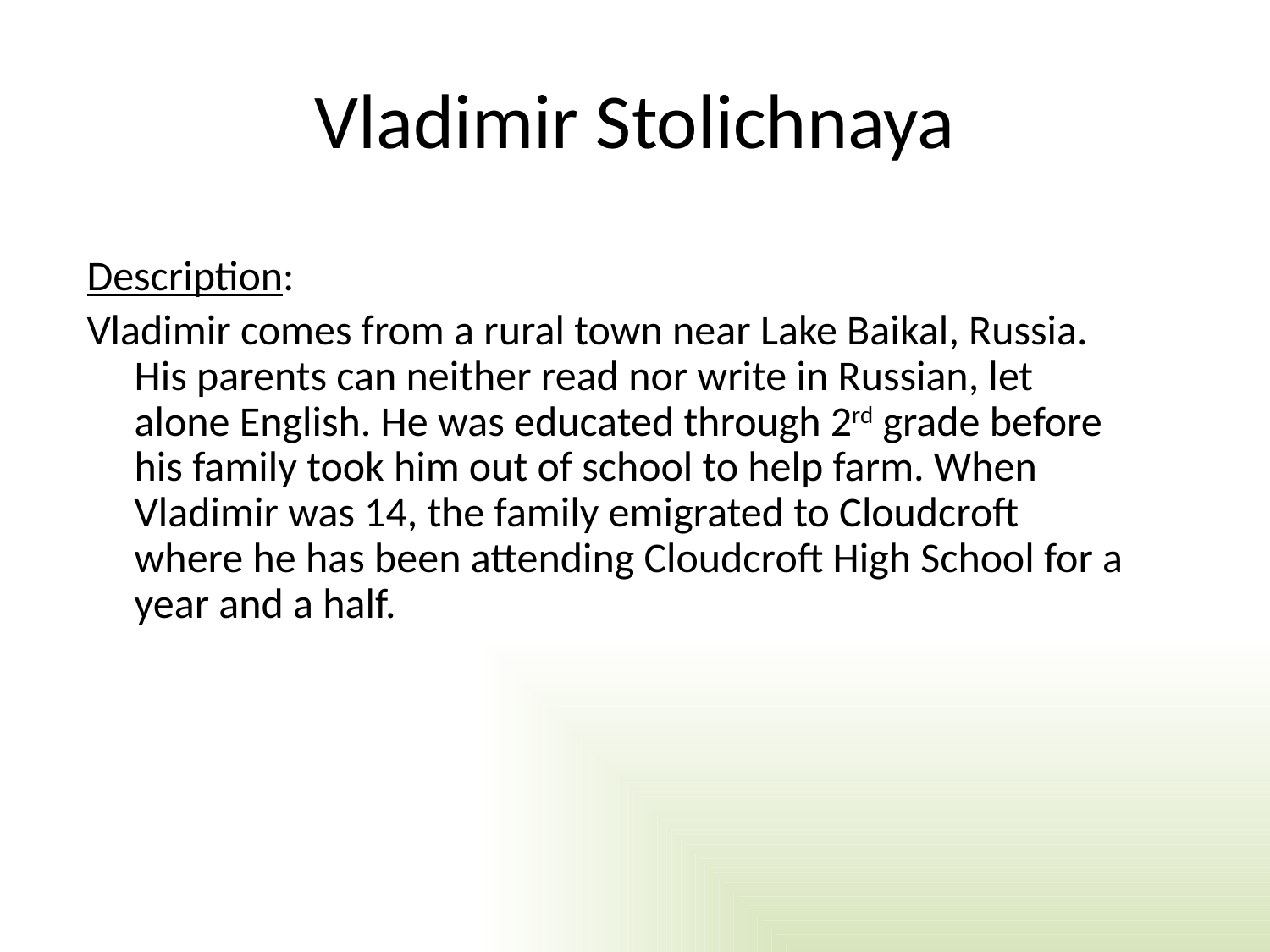

# Vladimir Stolichnaya

Description:
Vladimir comes from a rural town near Lake Baikal, Russia. His parents can neither read nor write in Russian, let alone English. He was educated through 2rd grade before his family took him out of school to help farm. When Vladimir was 14, the family emigrated to Cloudcroft where he has been attending Cloudcroft High School for a year and a half.